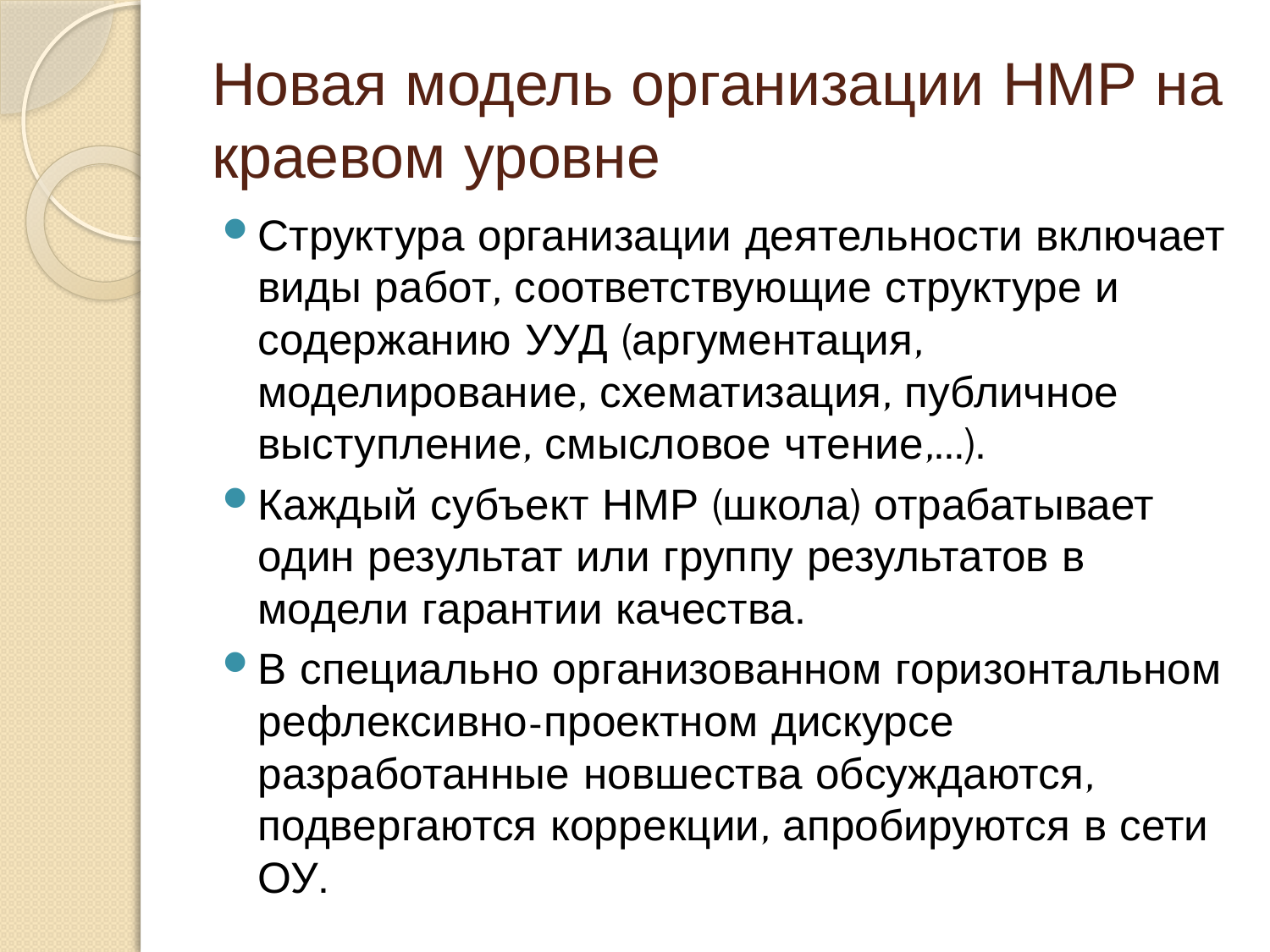

# Новая модель организации НМР на краевом уровне
Структура организации деятельности включает виды работ, соответствующие структуре и содержанию УУД (аргументация, моделирование, схематизация, публичное выступление, смысловое чтение,…).
Каждый субъект НМР (школа) отрабатывает один результат или группу результатов в модели гарантии качества.
В специально организованном горизонтальном рефлексивно-проектном дискурсе разработанные новшества обсуждаются, подвергаются коррекции, апробируются в сети ОУ.